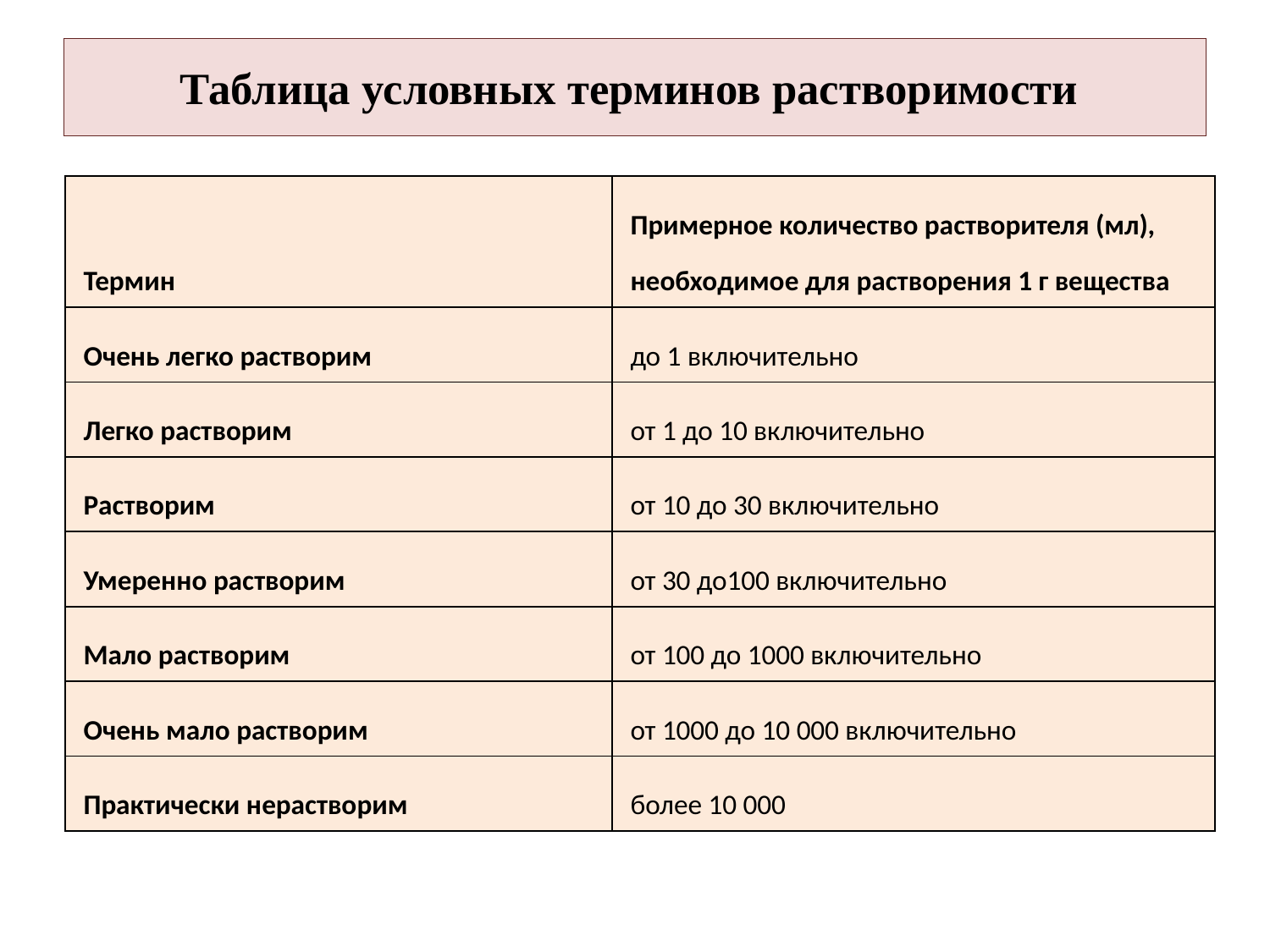

# Таблица условных терминов растворимости
| Термин | Примерное количество растворителя (мл), необходимое для растворения 1 г вещества |
| --- | --- |
| Очень легко растворим | до 1 включительно |
| Легко растворим | от 1 до 10 включительно |
| Растворим | от 10 до 30 включительно |
| Умеренно растворим | от 30 до100 включительно |
| Мало растворим | от 100 до 1000 включительно |
| Очень мало растворим | от 1000 до 10 000 включительно |
| Практически нерастворим | более 10 000 |